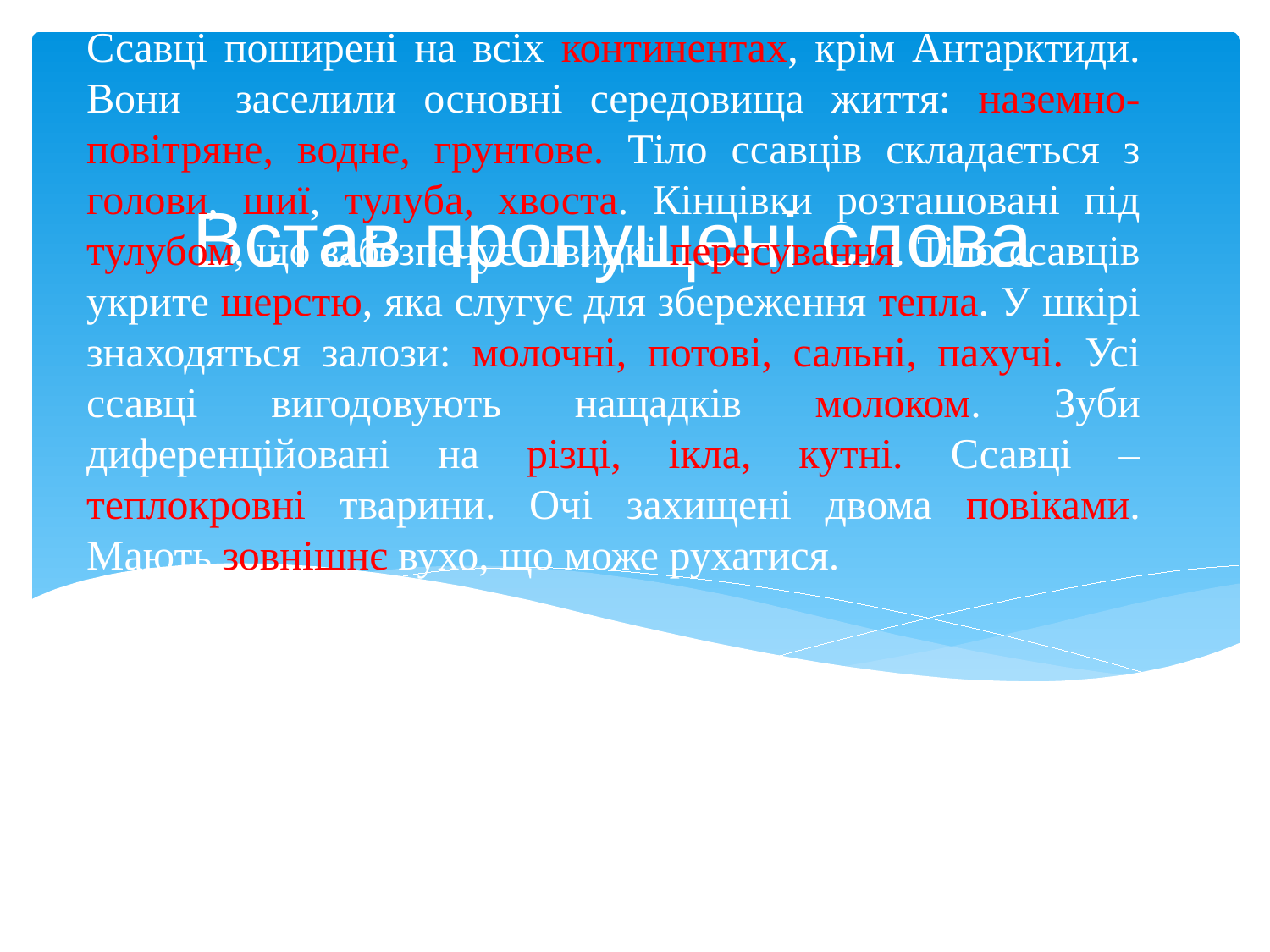

# Встав пропущені слова
Ссавці поширені на всіх континентах, крім Антарктиди. Вони  заселили основні середовища життя: наземно-повітряне, водне, грунтове. Тіло ссавців складається з голови, шиї, тулуба, хвоста. Кінцівки розташовані під тулубом, що забезпечує швидкі пересування. Тіло ссавців укрите шерстю, яка слугує для збереження тепла. У шкірі знаходяться залози: молочні, потові, сальні, пахучі. Усі ссавці вигодовують нащадків молоком. Зуби диференційовані на різці, ікла, кутні. Ссавці – теплокровні тварини. Очі захищені двома повіками. Мають зовнішнє вухо, що може рухатися.